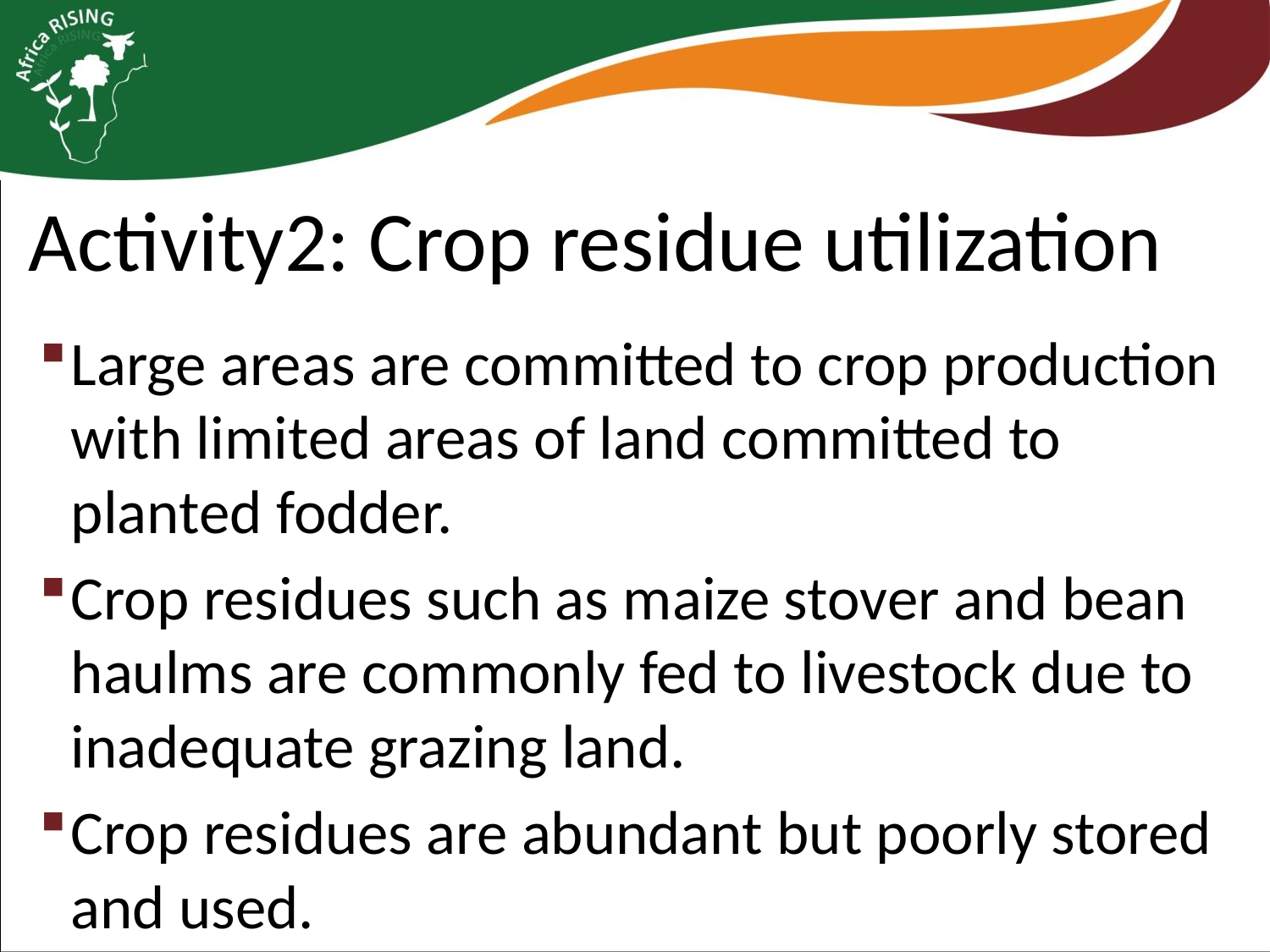

Activity2: Crop residue utilization
Large areas are committed to crop production with limited areas of land committed to planted fodder.
Crop residues such as maize stover and bean haulms are commonly fed to livestock due to inadequate grazing land.
Crop residues are abundant but poorly stored and used.